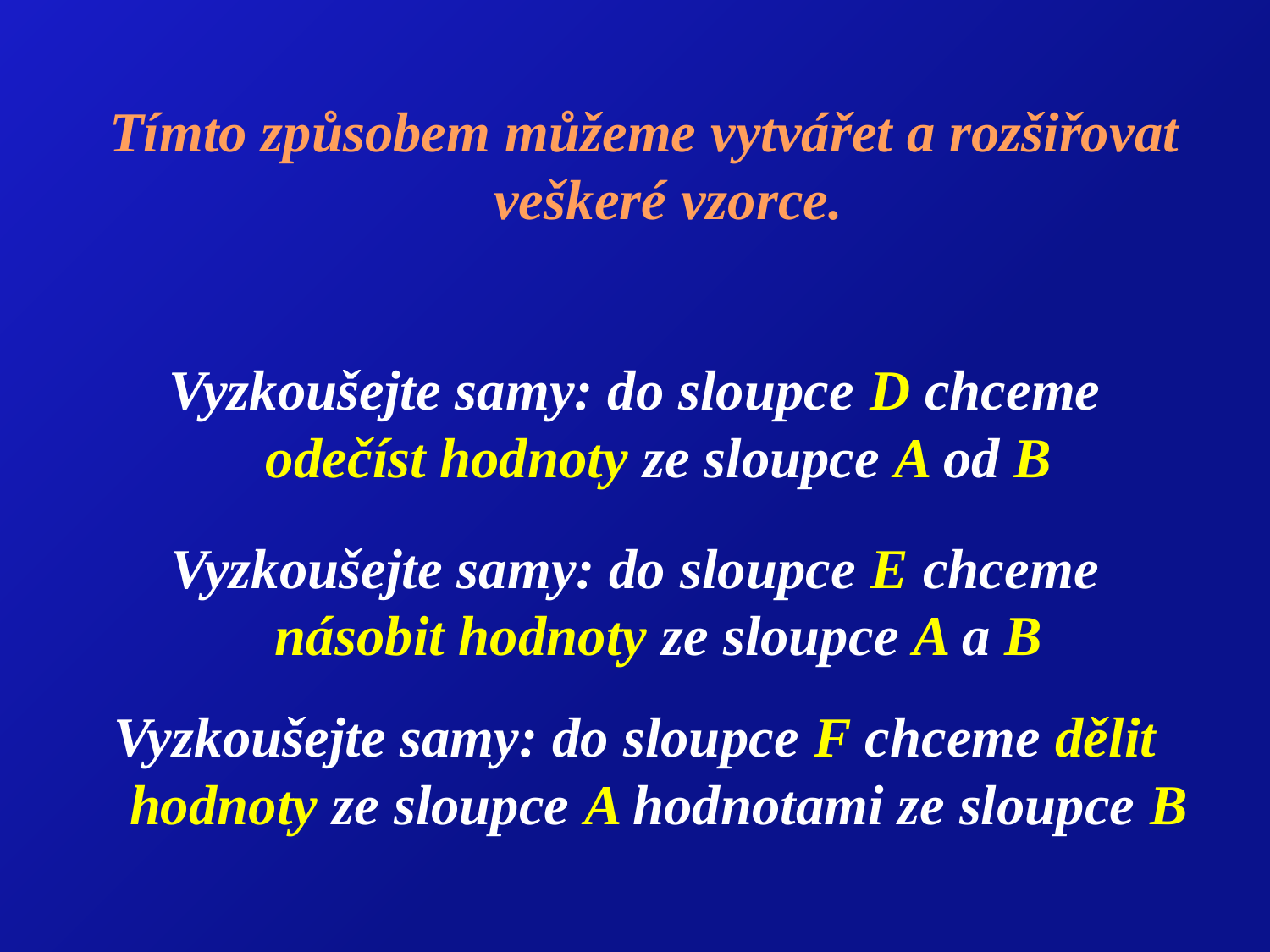

Tímto způsobem můžeme vytvářet a rozšiřovat veškeré vzorce.
Vyzkoušejte samy: do sloupce D chceme odečíst hodnoty ze sloupce A od B
Vyzkoušejte samy: do sloupce E chceme násobit hodnoty ze sloupce A a B
Vyzkoušejte samy: do sloupce F chceme dělit hodnoty ze sloupce A hodnotami ze sloupce B